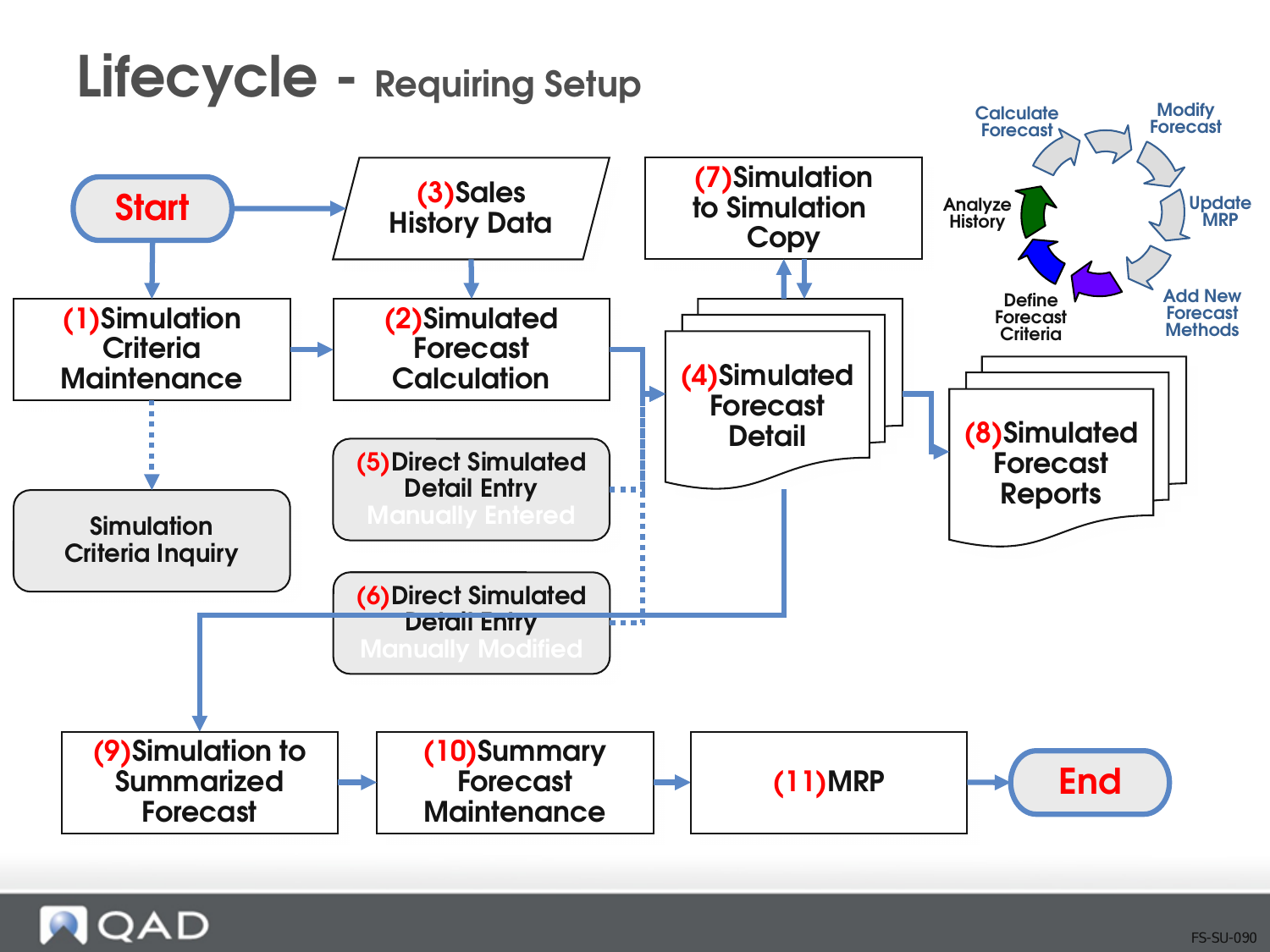

# Lifecycle - Requiring Setup
Modify
Forecast
Calculate
Forecast

Update
MRP
Analyze
History

Add New
Forecast
Methods
Define
Forecast
Criteria
(7)Simulation
to Simulation
Copy
(3)Sales
History Data
Start
(1)Simulation
Criteria
Maintenance
(2)Simulated
Forecast
Calculation
(4)Simulated
Forecast
Detail
(8)Simulated
Forecast
Reports
(5)Direct Simulated
Detail Entry
Manually Entered
Simulation
Criteria Inquiry
(6)Direct Simulated
Detail Entry
Manually Modified
(9)Simulation to
Summarized
Forecast
(10)Summary
Forecast
Maintenance

(11)MRP

End
FS-SU-090